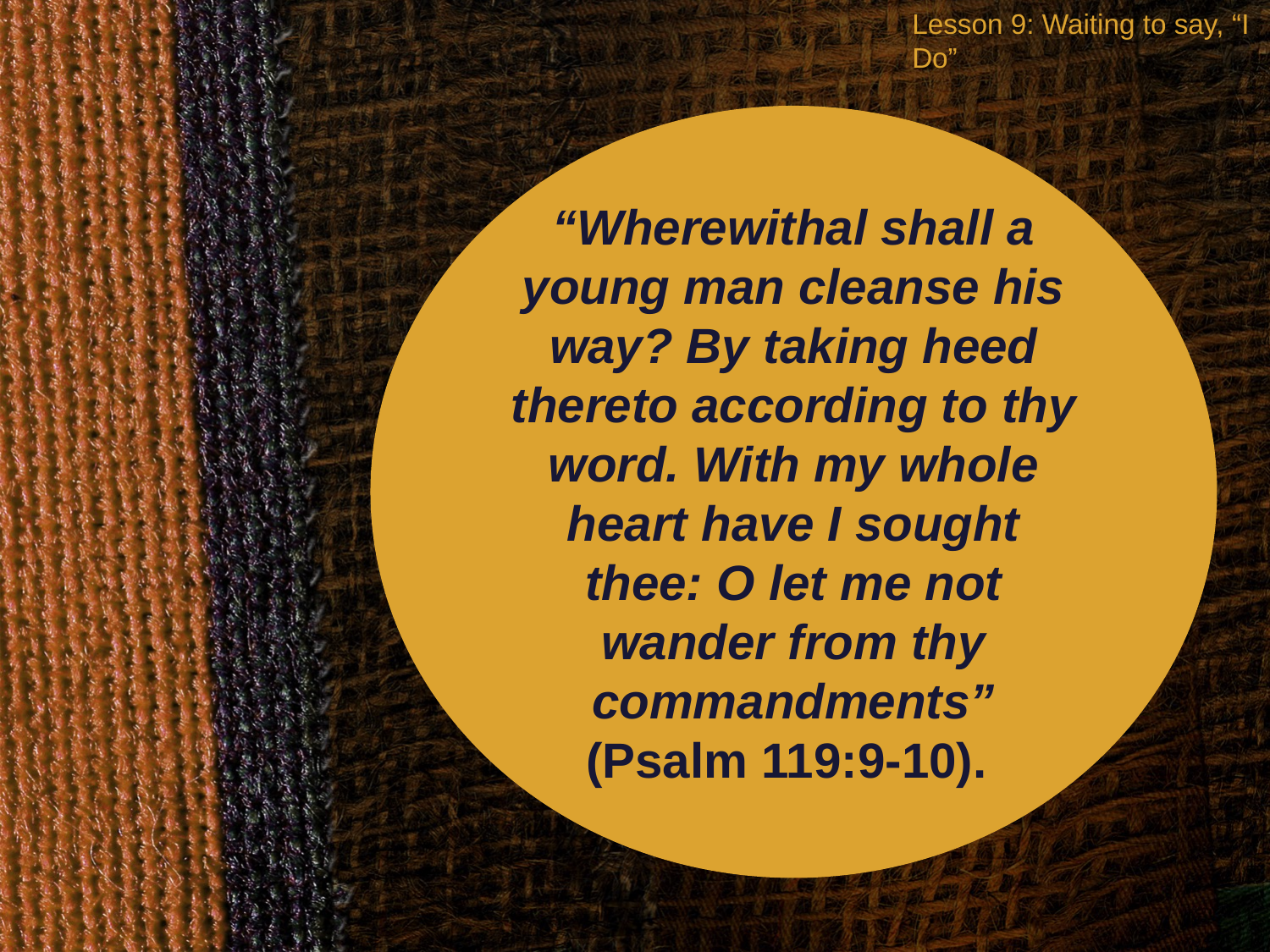

Lesson 9: Waiting to say, “I Do”
“Wherewithal shall a young man cleanse his way? By taking heed thereto according to thy word. With my whole heart have I sought thee: O let me not wander from thy commandments”
(Psalm 119:9-10).